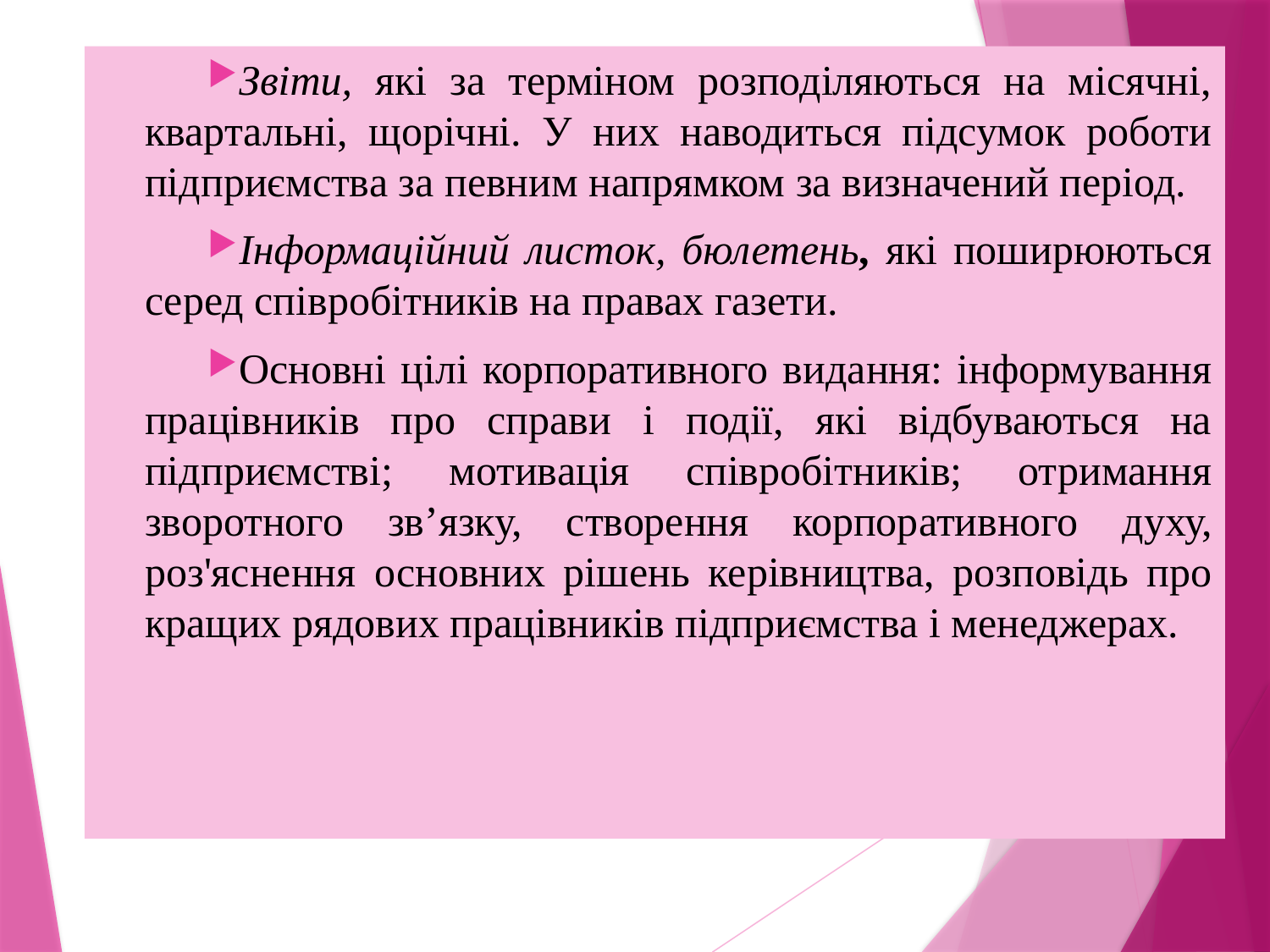

Звіти, які за терміном розподіляються на місячні, квартальні, щорічні. У них наводиться підсумок роботи підприємства за певним напрямком за визначений період.
Інформаційний листок, бюлетень, які поширюються серед співробітників на правах газети.
Основні цілі корпоративного видання: інформування працівників про справи і події, які відбуваються на підприємстві; мотивація співробітників; отримання зворотного зв’язку, створення корпоративного духу, роз'яснення основних рішень керівництва, розповідь про кращих рядових працівників підприємства і менеджерах.